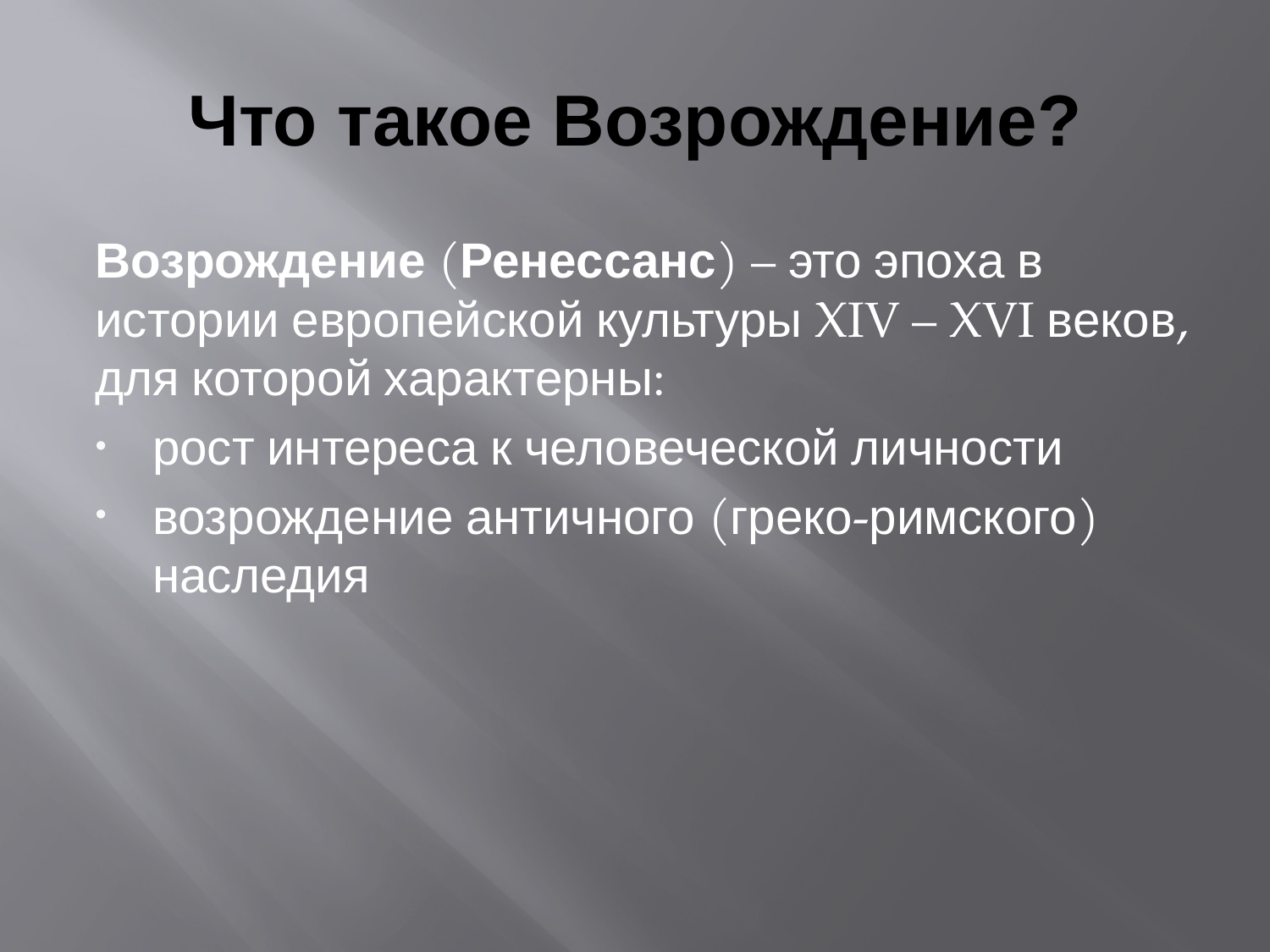

# Что такое Возрождение?
Возрождение (Ренессанс) – это эпоха в истории европейской культуры XIV – XVI веков, для которой характерны:
рост интереса к человеческой личности
возрождение античного (греко-римского) наследия